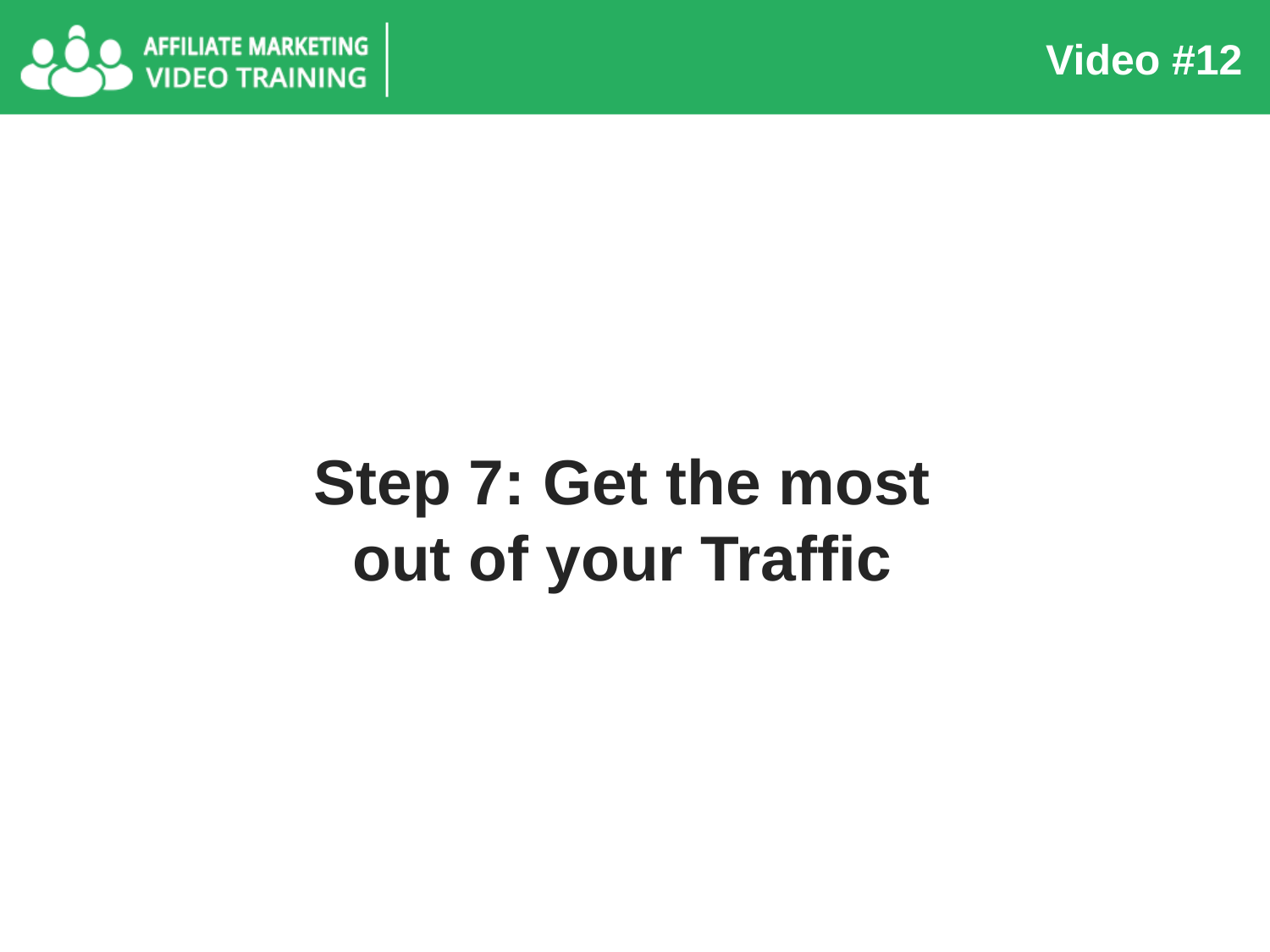

Video #12
Step 7: Get the most
out of your Traffic